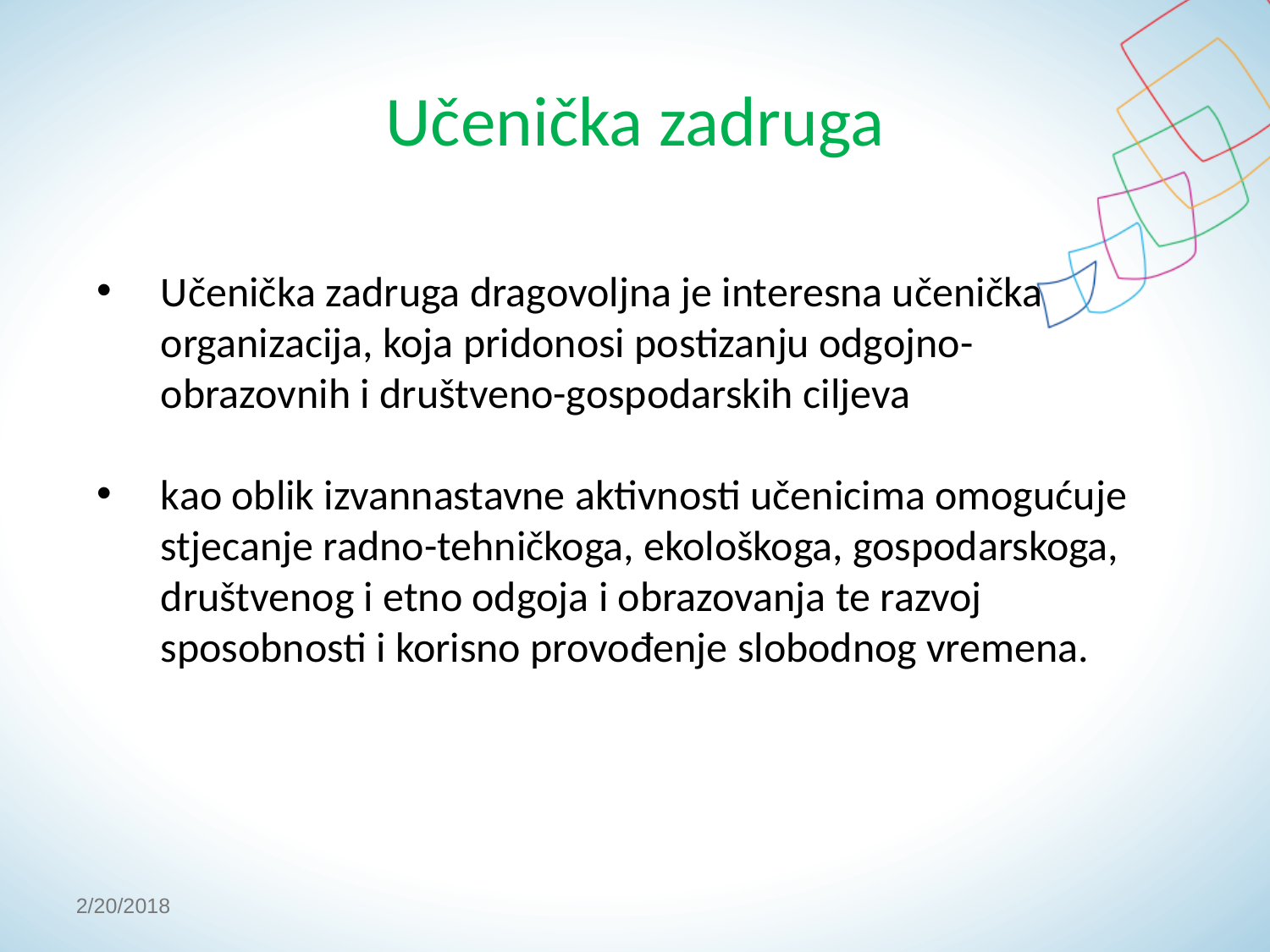

# Učenička zadruga
Učenička zadruga dragovoljna je interesna učenička organizacija, koja pridonosi postizanju odgojno-obrazovnih i društveno-gospodarskih ciljeva

kao oblik izvannastavne aktivnosti učenicima omogućuje stjecanje radno-tehničkoga, ekološkoga, gospodarskoga, društvenog i etno odgoja i obrazovanja te razvoj sposobnosti i korisno provođenje slobodnog vremena.